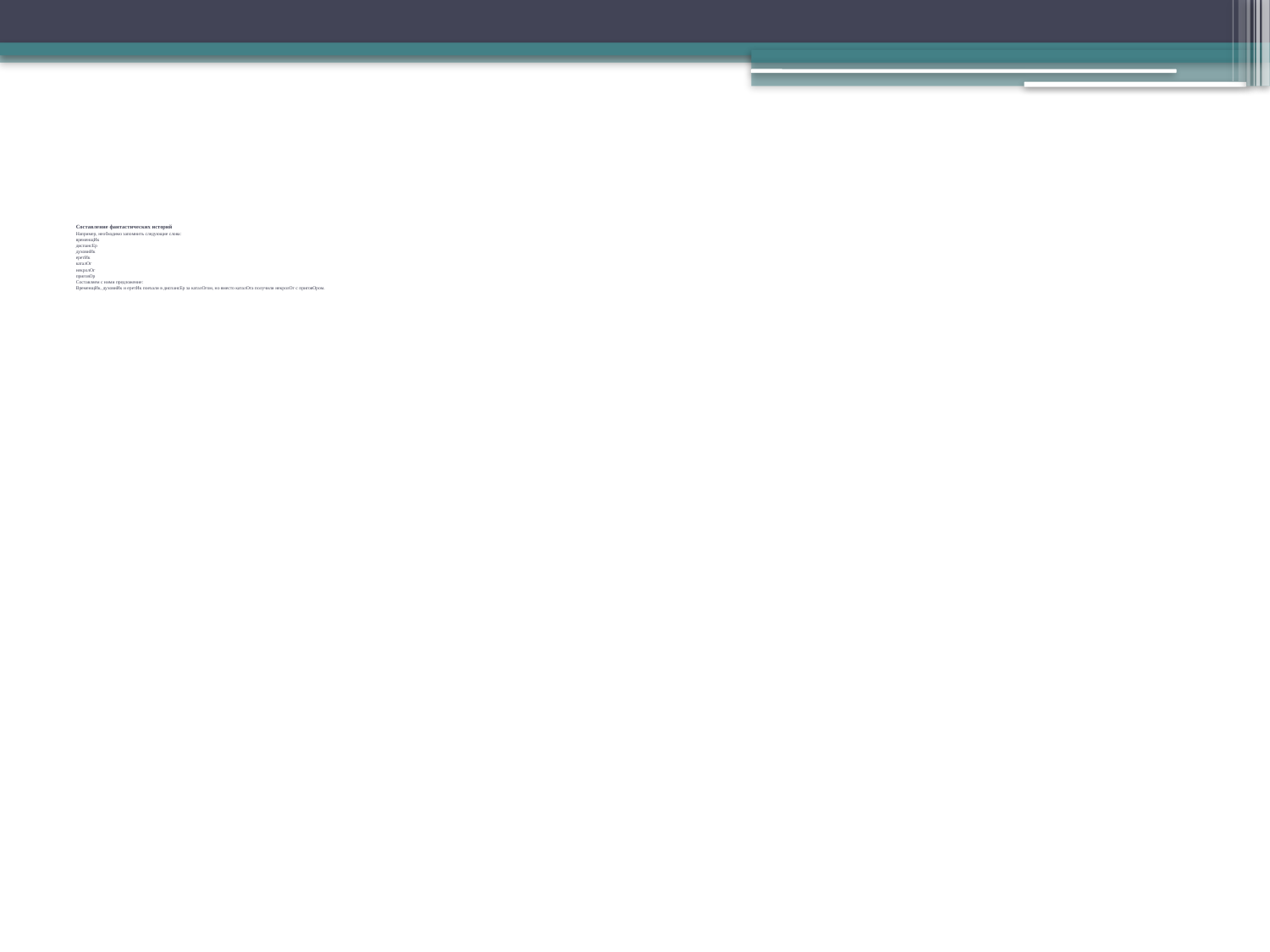

# Составление фантастических историй Например, необходимо запомнить следующие слова: временщИк диспансЕр духовнИк еретИк каталОг некролОг приговОр Составляем с ними предложение:   ВременщИк, духовнИк и еретИк поехали в диспансЕр за каталОгом, но вместо каталОга получили некролОг с приговОром.